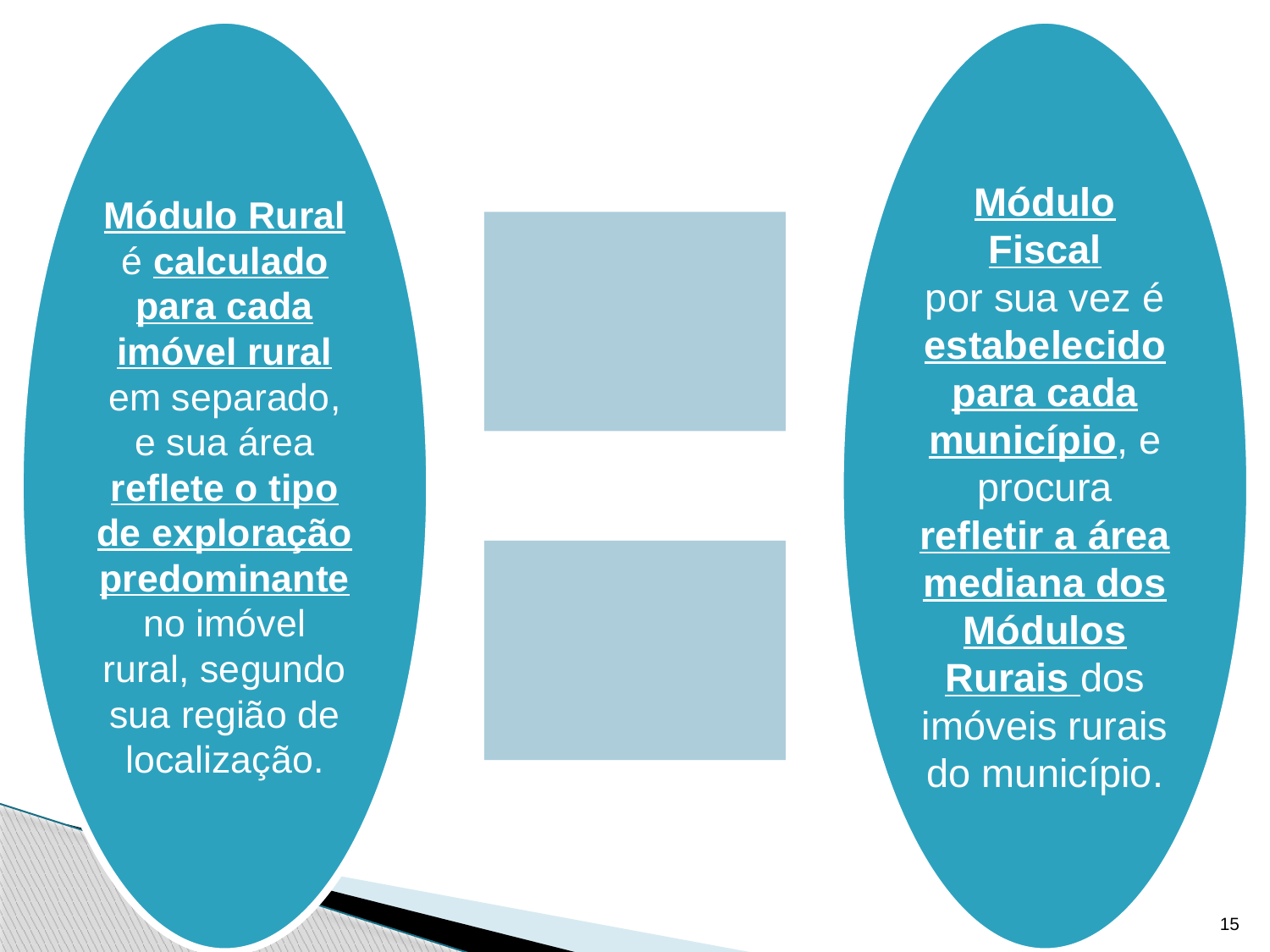

Módulo Rural
é calculado para cada imóvel rural em separado, e sua área reflete o tipo de exploração predominante no imóvel rural, segundo sua região de localização.
Módulo Fiscal
por sua vez é estabelecido para cada município, e procura refletir a área mediana dos Módulos Rurais dos imóveis rurais do município.
15